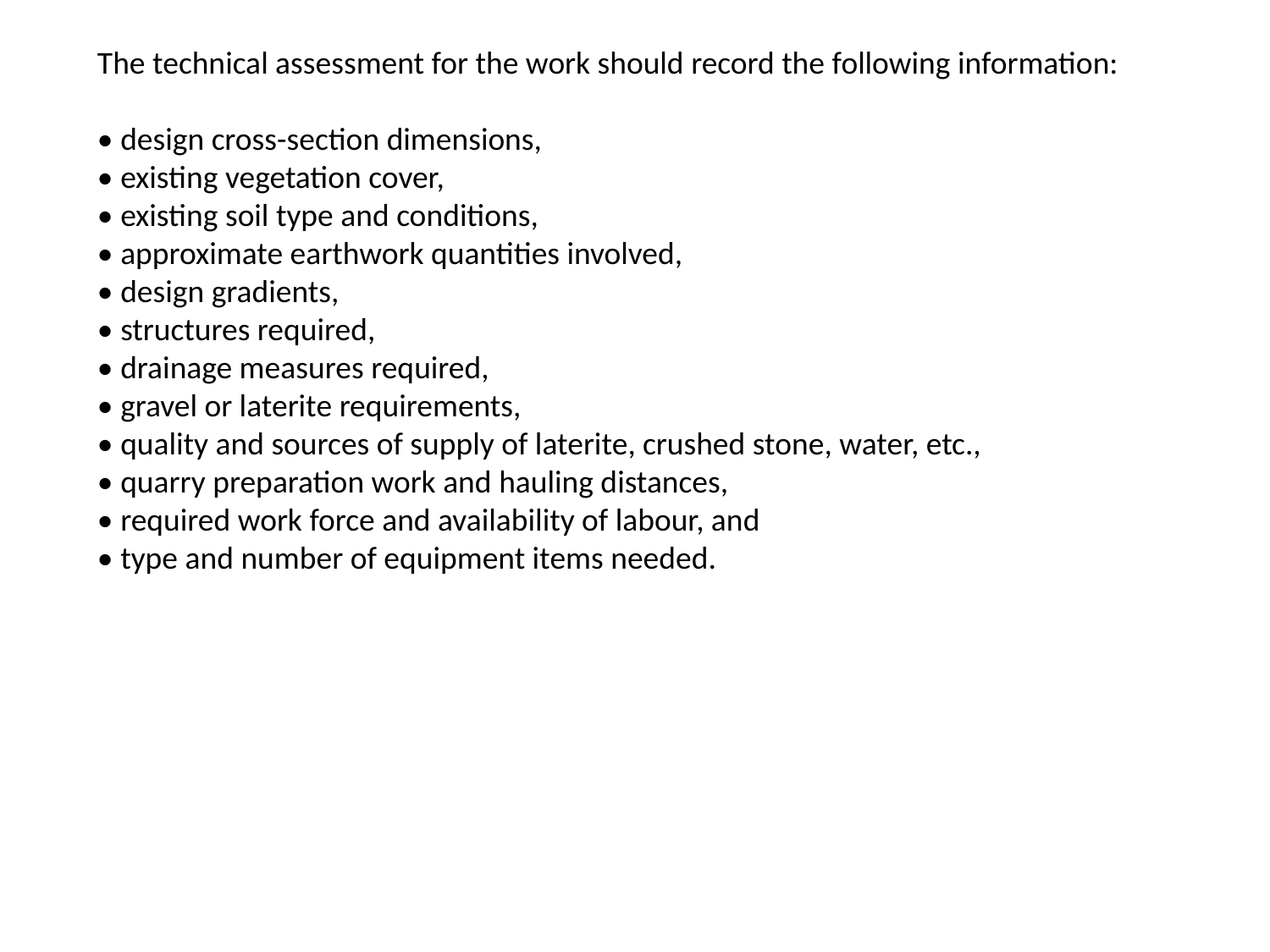

The technical assessment for the work should record the following information:

• design cross-section dimensions,
• existing vegetation cover,
• existing soil type and conditions,
• approximate earthwork quantities involved,
• design gradients,
• structures required,
• drainage measures required,
• gravel or laterite requirements,
• quality and sources of supply of laterite, crushed stone, water, etc.,
• quarry preparation work and hauling distances,
• required work force and availability of labour, and
• type and number of equipment items needed.